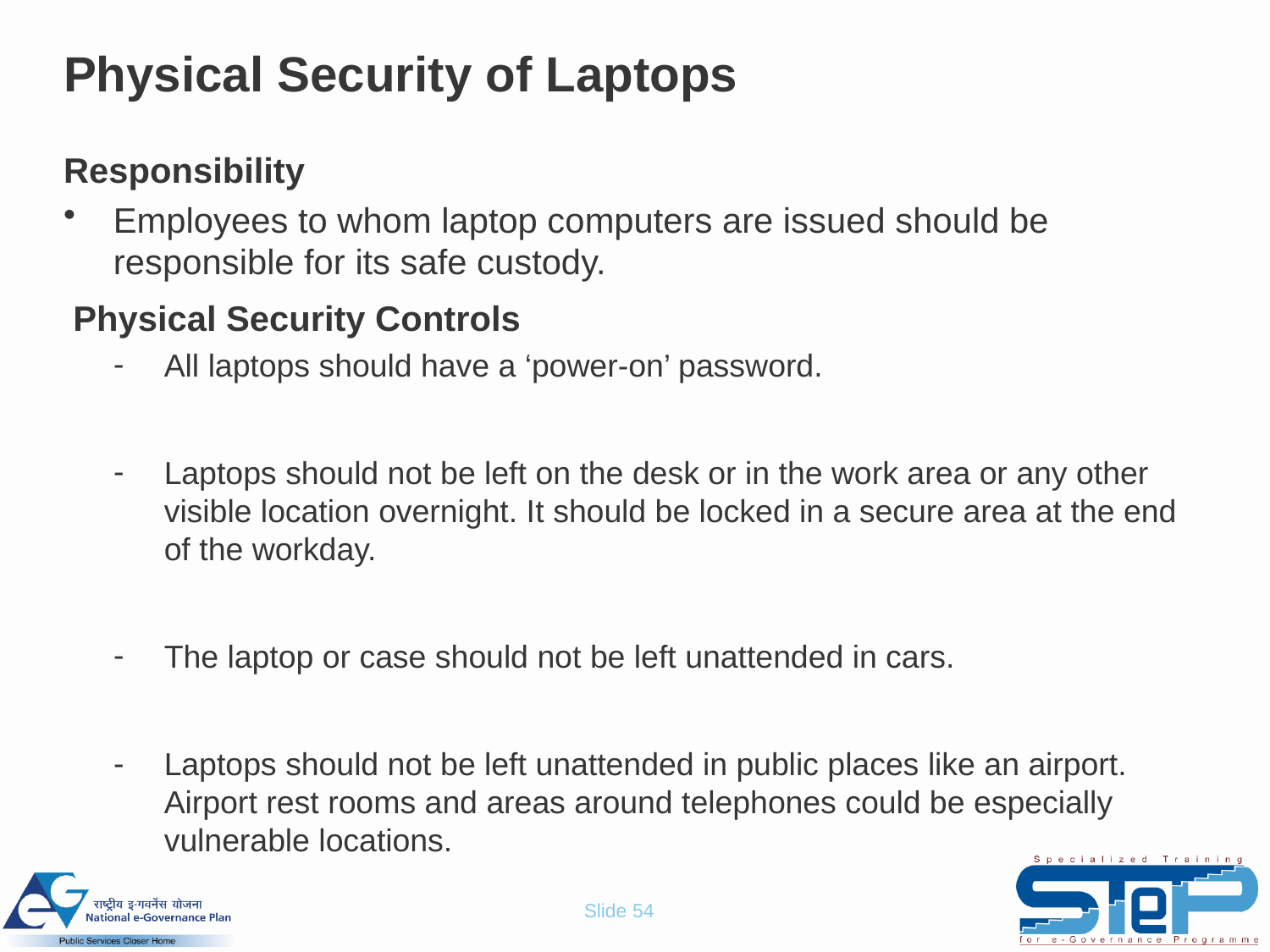

# Physical Security of Laptops
Responsibility
Employees to whom laptop computers are issued should be responsible for its safe custody.
 Physical Security Controls
All laptops should have a ‘power-on’ password.

Laptops should not be left on the desk or in the work area or any other visible location overnight. It should be locked in a secure area at the end of the workday.

The laptop or case should not be left unattended in cars.

Laptops should not be left unattended in public places like an airport. Airport rest rooms and areas around telephones could be especially vulnerable locations.